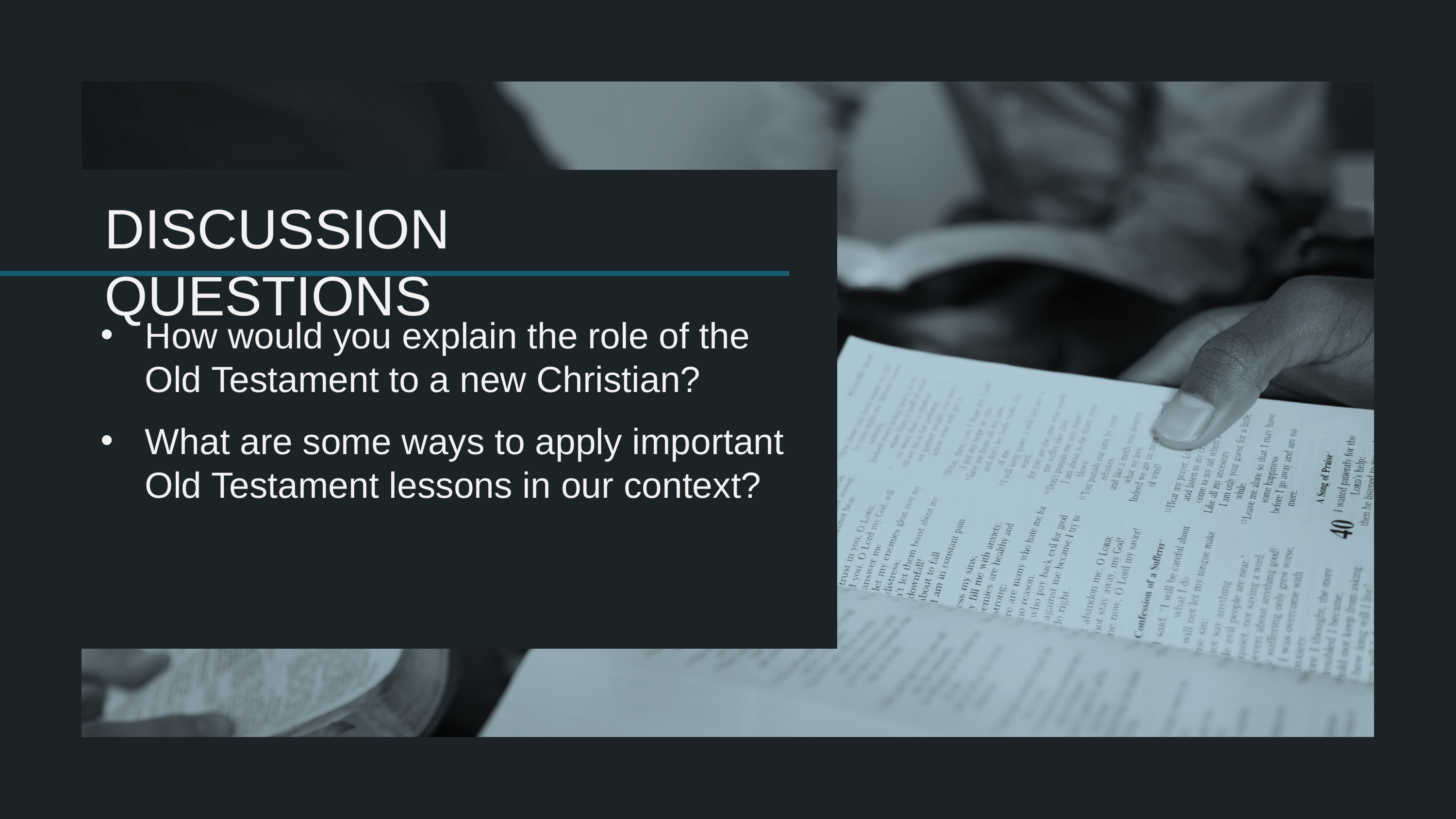

How would you explain the role of the Old Testament to a new Christian?
What are some ways to apply important Old Testament lessons in our context?